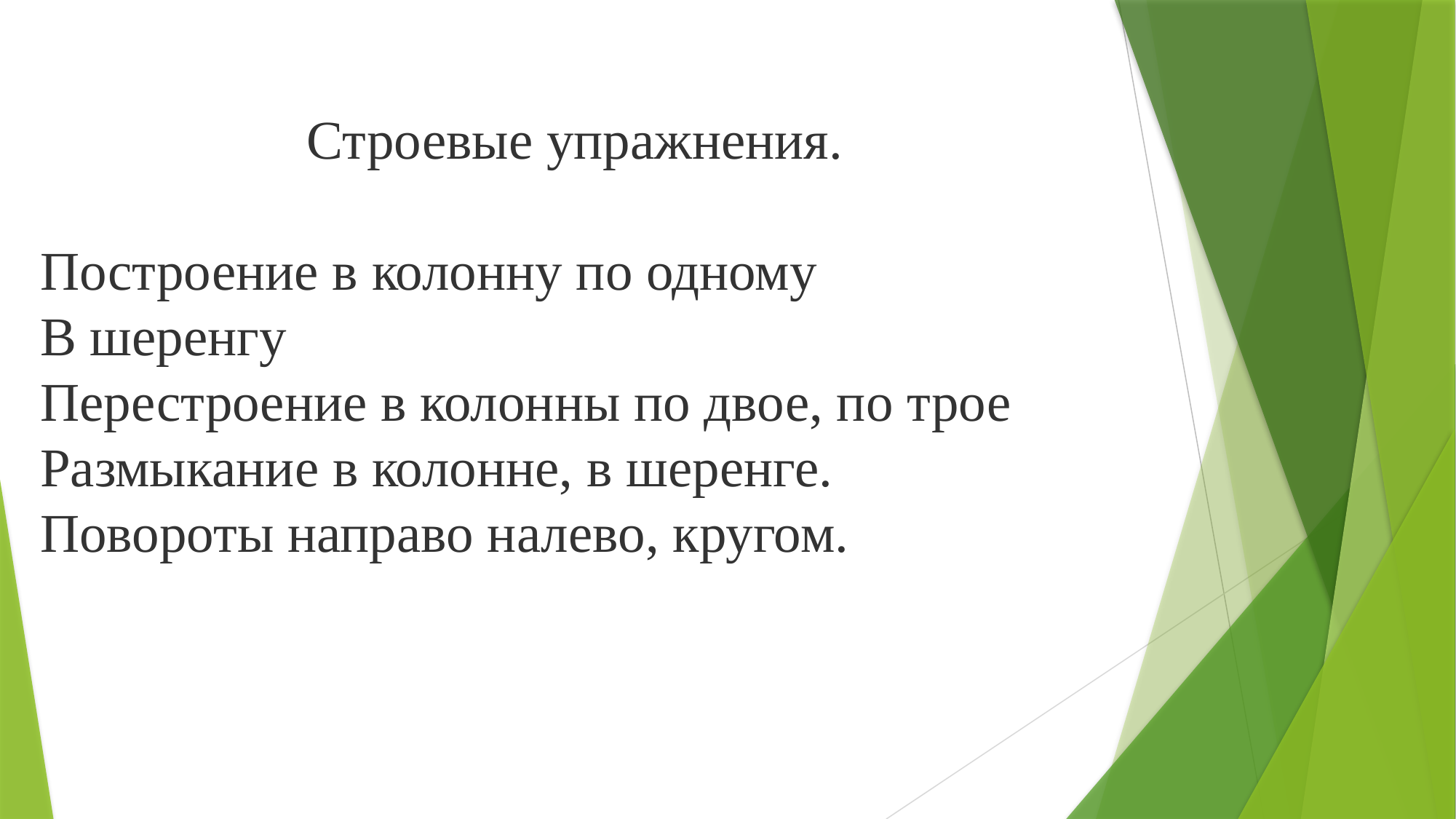

Строевые упражнения.

Построение в колонну по одному
В шеренгу
Перестроение в колонны по двое, по трое
Размыкание в колонне, в шеренге.
Повороты направо налево, кругом.